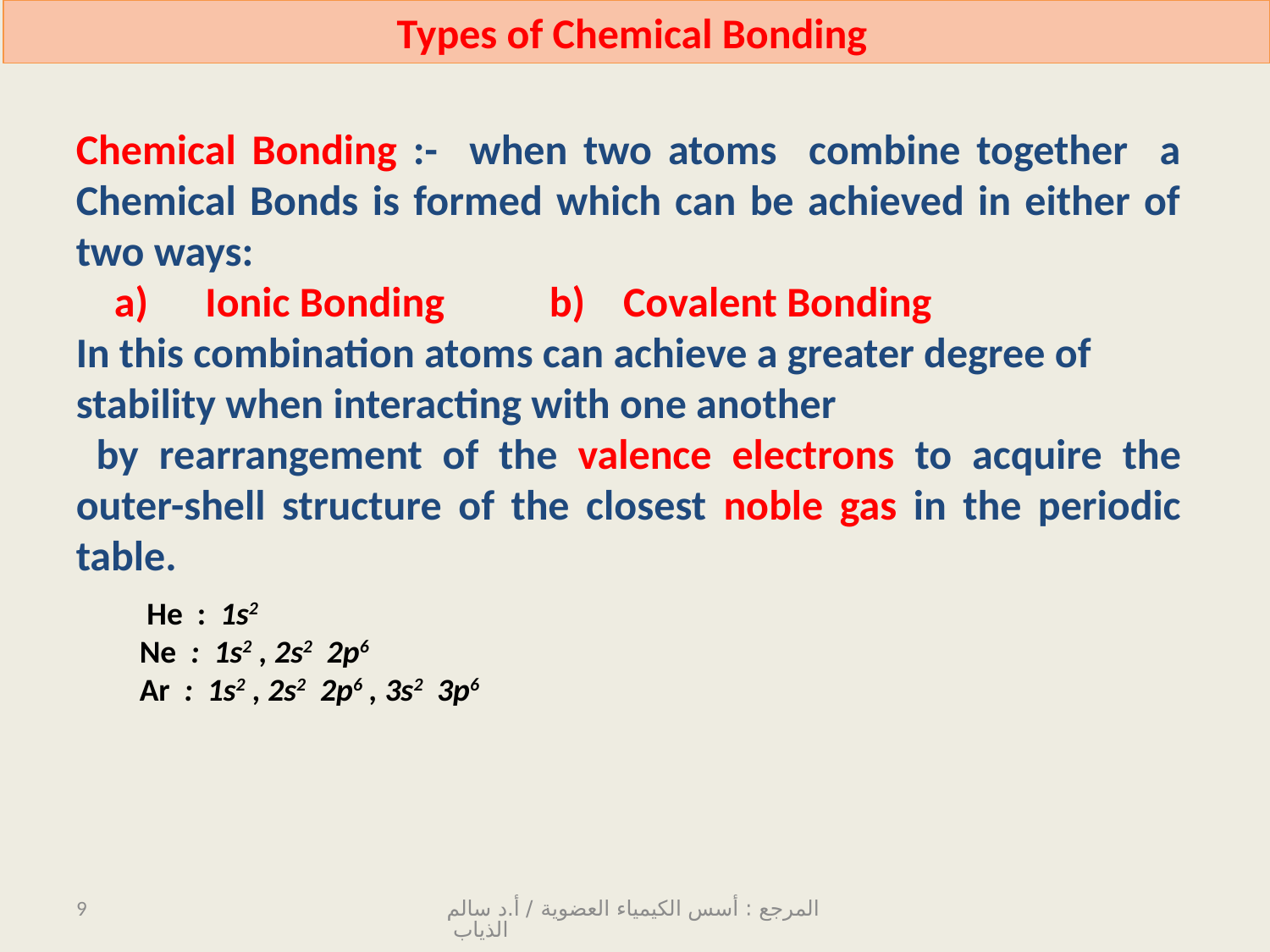

Types of Chemical Bonding
Chemical Bonding :-  when two atoms  combine together  a Chemical Bonds is formed which can be achieved in either of two ways:
    a)      Ionic Bonding           b)    Covalent Bonding
In this combination atoms can achieve a greater degree of
stability when interacting with one another
 by rearrangement of the valence electrons to acquire the outer-shell structure of the closest noble gas in the periodic table.
 He  :  1s2
Ne  :  1s2 , 2s2  2p6
Ar  :  1s2 , 2s2  2p6 , 3s2  3p6

9
المرجع : أسس الكيمياء العضوية / أ.د سالم الذياب